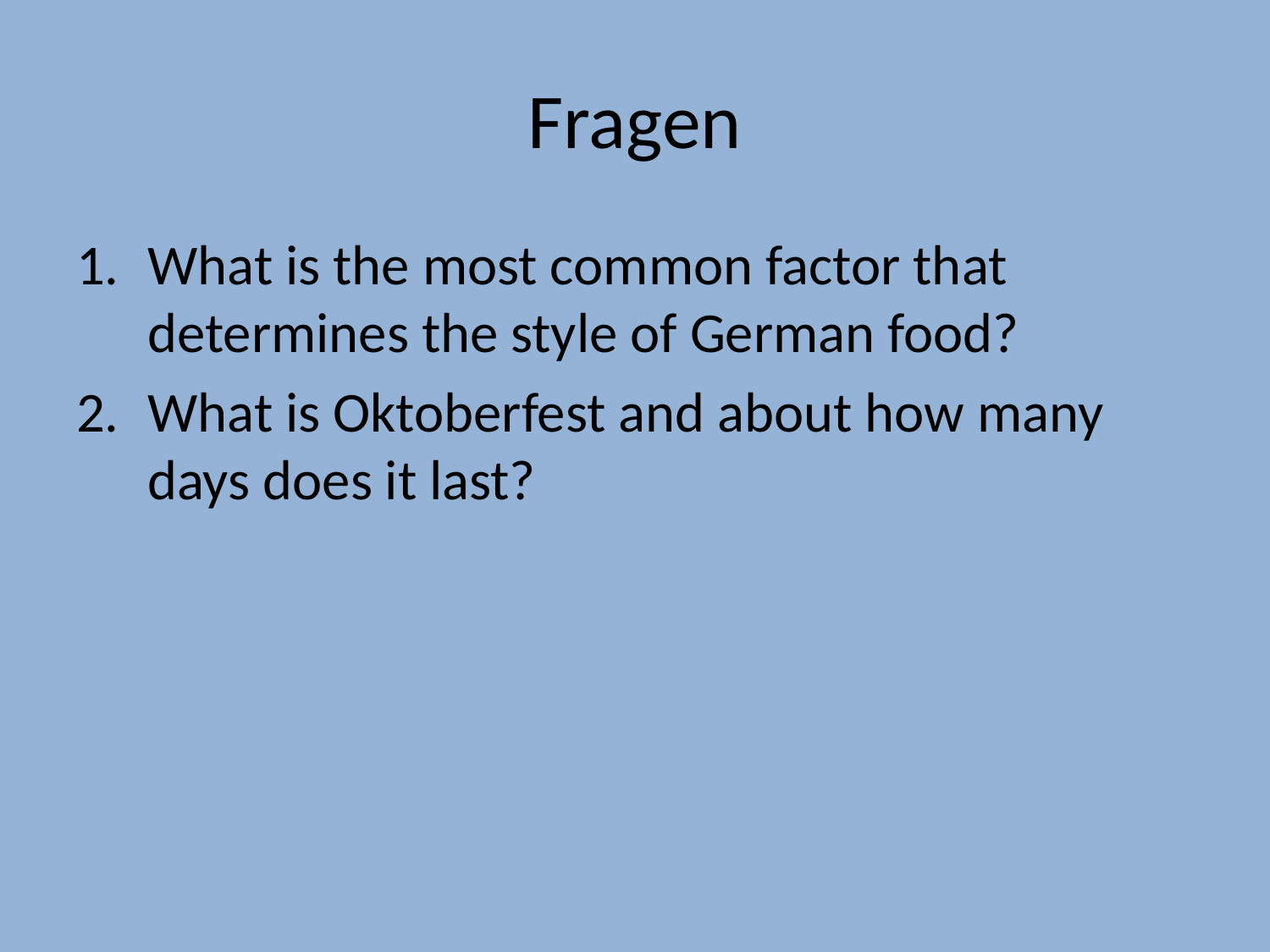

# Fragen
What is the most common factor that determines the style of German food?
What is Oktoberfest and about how many days does it last?